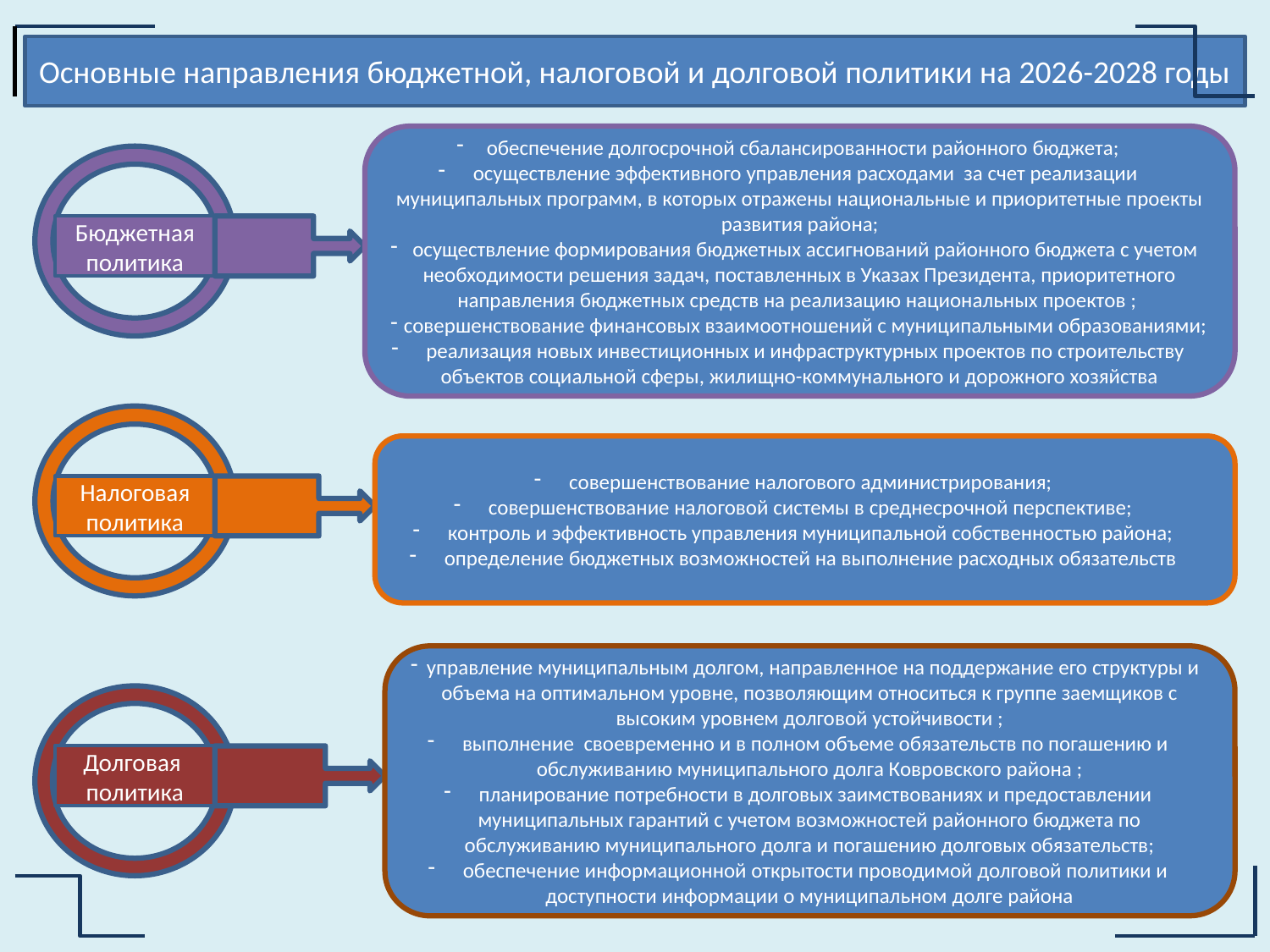

Основные направления бюджетной, налоговой и долговой политики на 2026-2028 годы
обеспечение долгосрочной сбалансированности районного бюджета;
 осуществление эффективного управления расходами  за счет реализации муниципальных программ, в которых отражены национальные и приоритетные проекты развития района;
 осуществление формирования бюджетных ассигнований районного бюджета с учетом необходимости решения задач, поставленных в Указах Президента, приоритетного направления бюджетных средств на реализацию национальных проектов ;
 совершенствование финансовых взаимоотношений с муниципальными образованиями;
 реализация новых инвестиционных и инфраструктурных проектов по строительству объектов социальной сферы, жилищно-коммунального и дорожного хозяйства

Бюджетная
политика

 совершенствование налогового администрирования;
 совершенствование налоговой системы в среднесрочной перспективе;
 контроль и эффективность управления муниципальной собственностью района;
 определение бюджетных возможностей на выполнение расходных обязательств
Налоговая
политика

управление муниципальным долгом, направленное на поддержание его структуры и объема на оптимальном уровне, позволяющим относиться к группе заемщиков с высоким уровнем долговой устойчивости ;
 выполнение  своевременно и в полном объеме обязательств по погашению и обслуживанию муниципального долга Ковровского района ;
 планирование потребности в долговых заимствованиях и предоставлении муниципальных гарантий с учетом возможностей районного бюджета по обслуживанию муниципального долга и погашению долговых обязательств;
 обеспечение информационной открытости проводимой долговой политики и доступности информации о муниципальном долге района

Долговая
политика